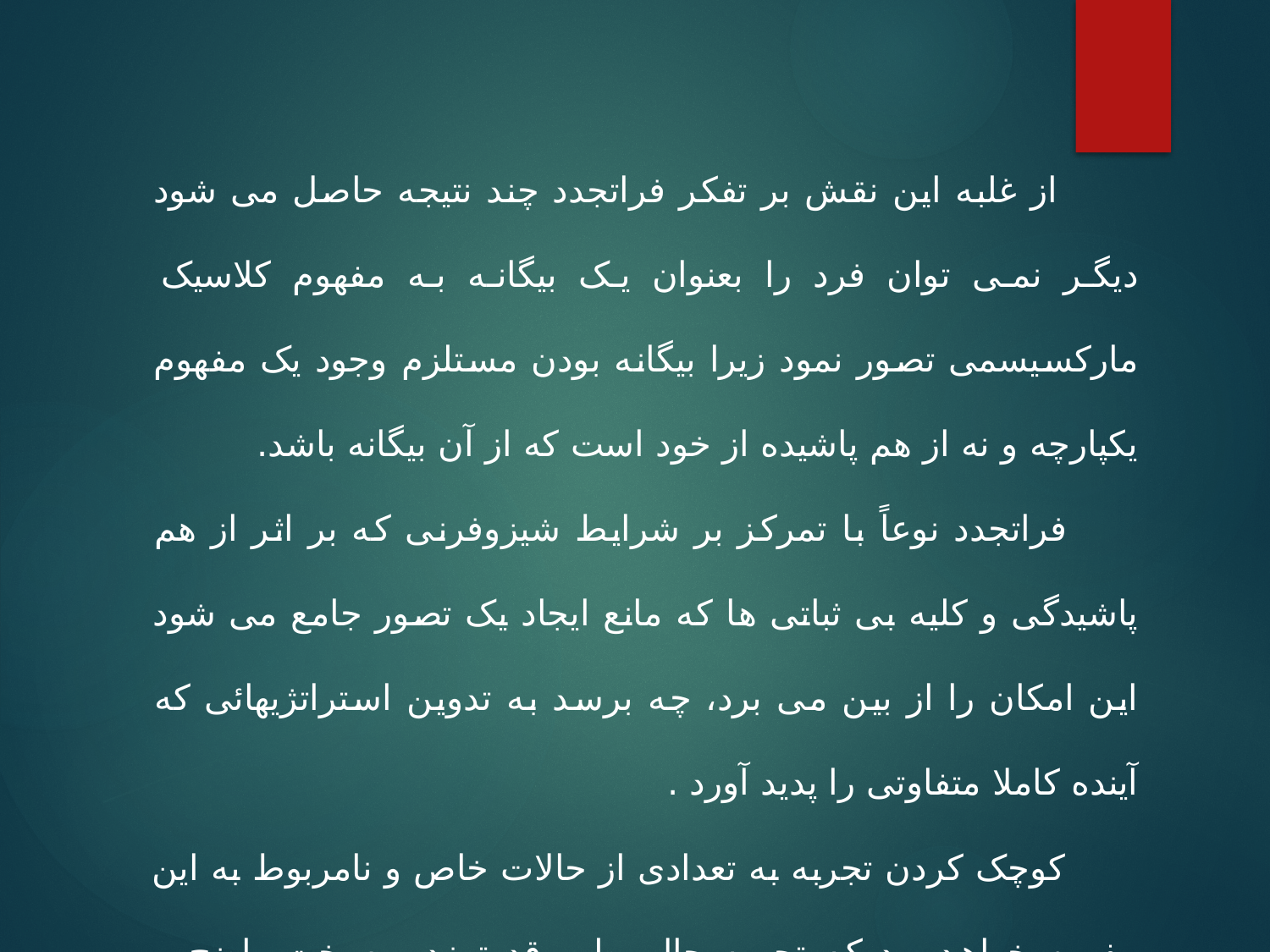

از غلبه این نقش بر تفکر فراتجدد چند نتیجه حاصل می شود دیگر نمی توان فرد را بعنوان یک بیگانه به مفهوم کلاسیک مارکسیسمی تصور نمود زیرا بیگانه بودن مستلزم وجود یک مفهوم یکپارچه و نه از هم پاشیده از خود است که از آن بیگانه باشد.
     فراتجدد نوعاً با تمرکز بر شرایط شیزوفرنی که بر اثر از هم پاشیدگی و کلیه بی ثباتی ها که مانع ایجاد یک تصور جامع می شود این امکان را از بین می برد، چه برسد به تدوین استراتژیهائی که آینده کاملا متفاوتی را پدید آورد .
      کوچک کردن تجربه به تعدادی از حالات خاص و نامربوط به این مفهوم خواهد بود که تجربه حال بطور قدرتمند و سخت واضح و عینی خواهد بود.